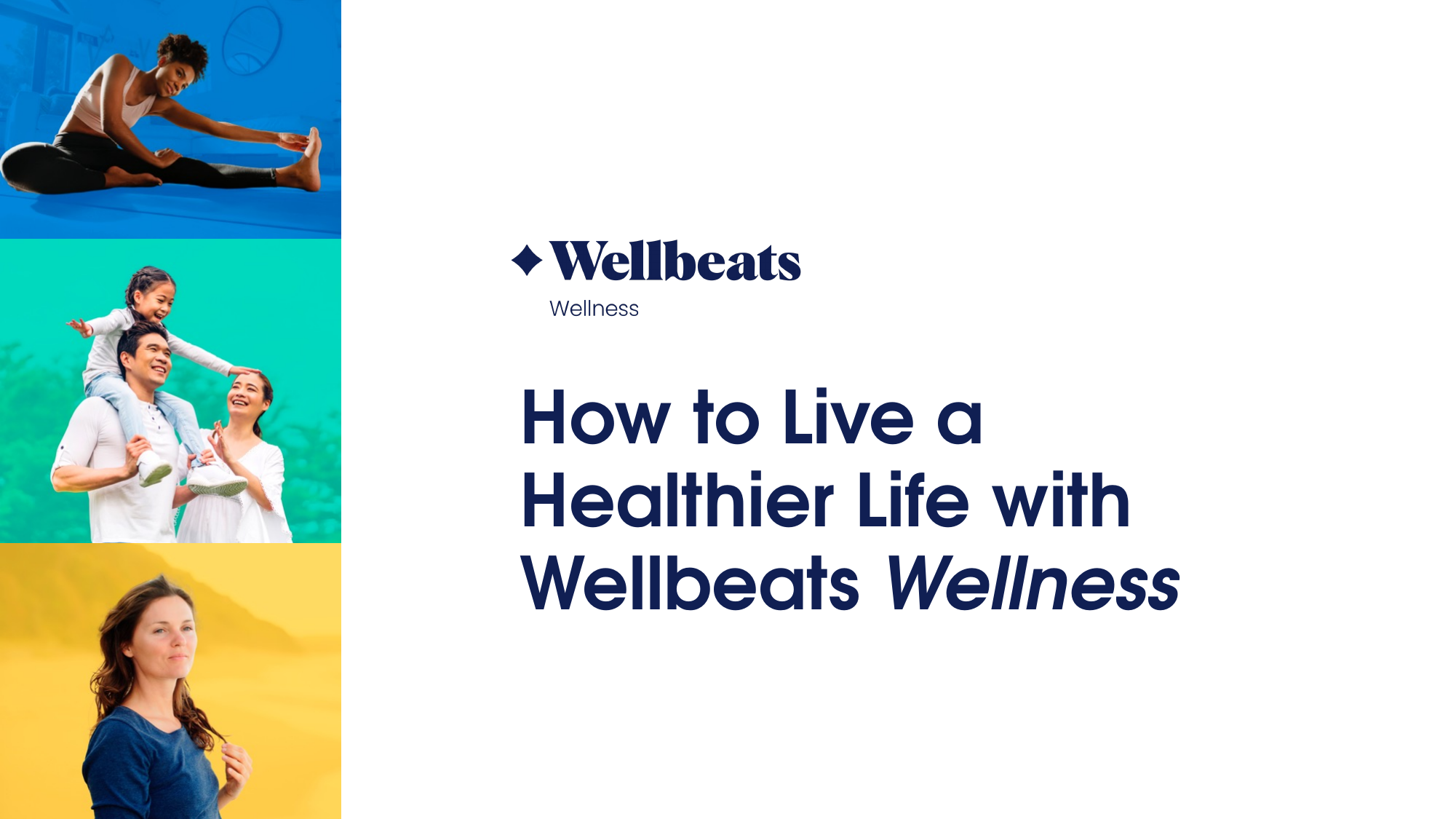

# How to Live a Healthier Life with Wellbeats Wellness